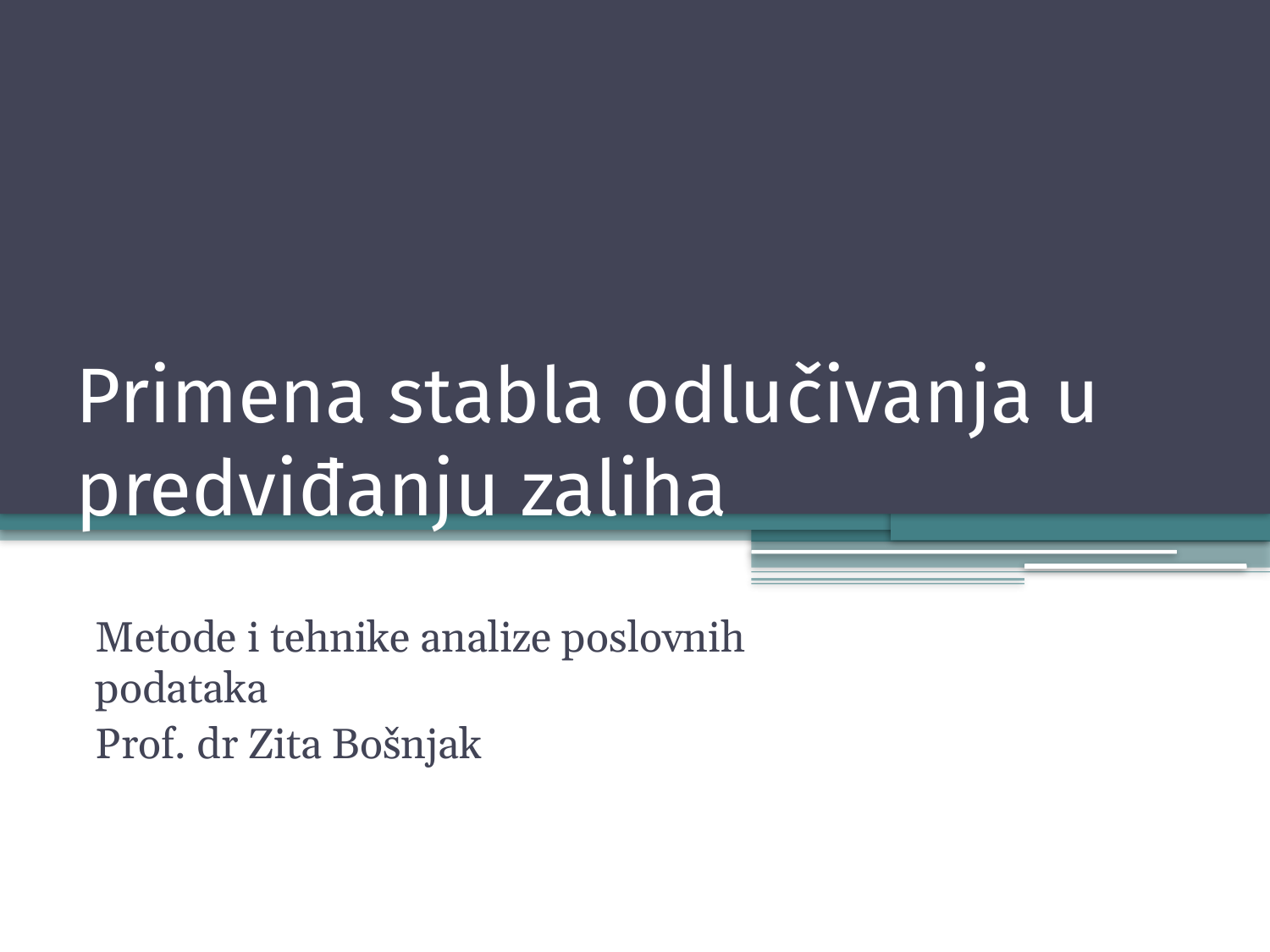

# Primena stabla odlučivanja u predviđanju zaliha
Metode i tehnike analize poslovnih podataka
Prof. dr Zita Bošnjak